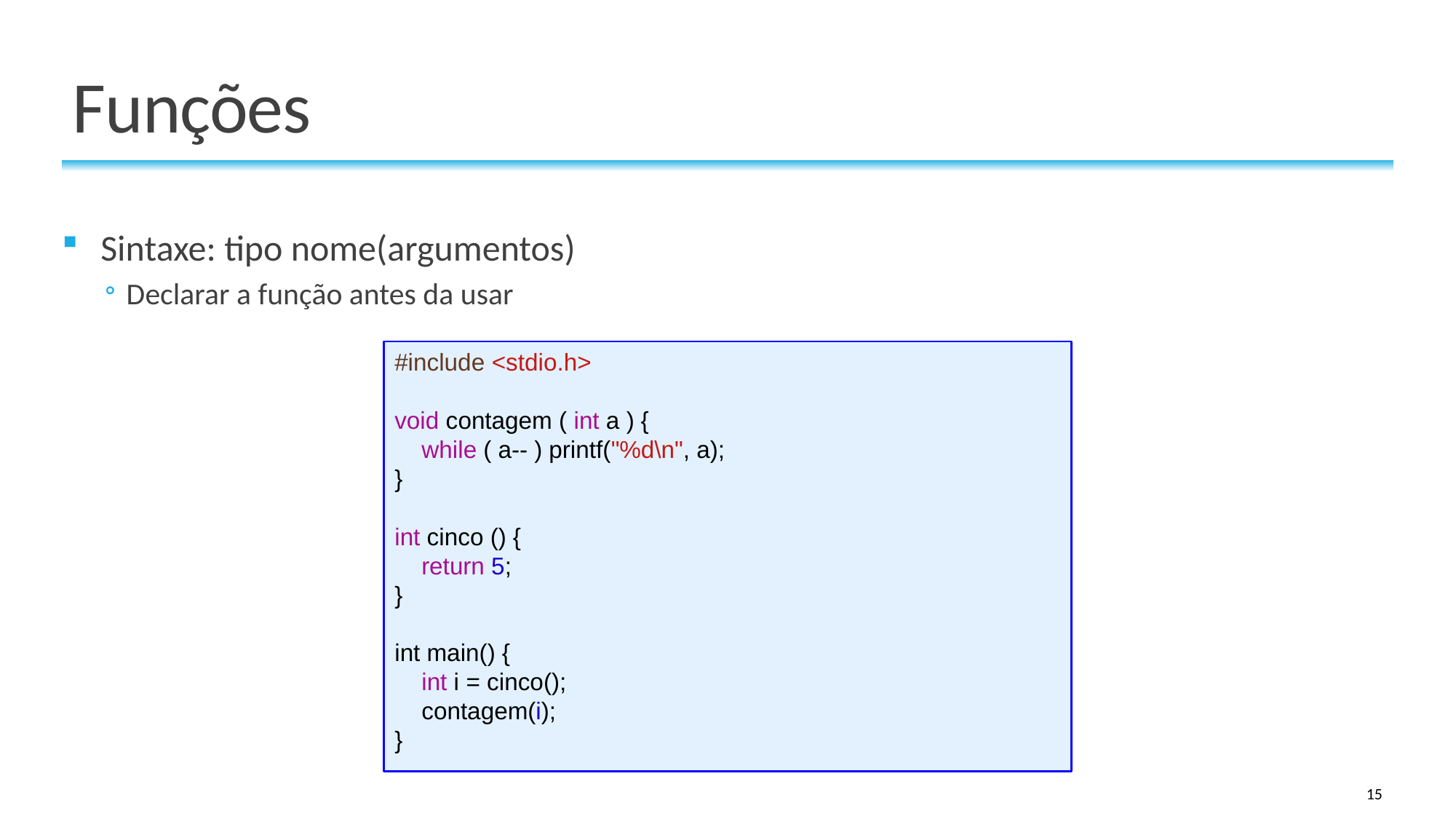

# Funções
Sintaxe: tipo nome(argumentos)
Declarar a função antes da usar
#include <stdio.h>

void contagem ( int a ) {
    while ( a-- ) printf("%d\n", a);
}

int cinco () {
    return 5;
}

int main() {
    int i = cinco();
    contagem(i);
}

15